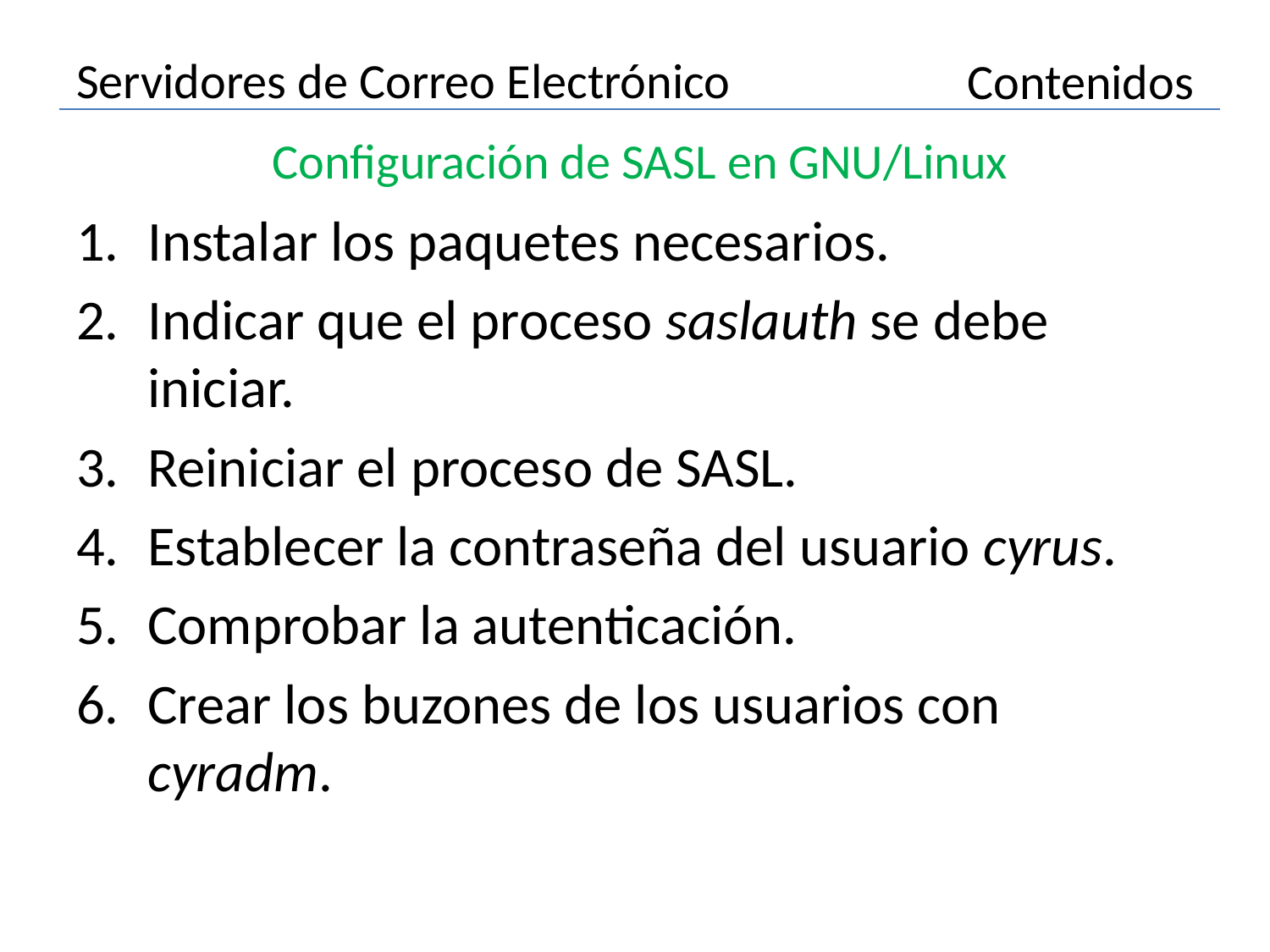

# Servidores de Correo Electrónico
Contenidos
Configuración de SASL en GNU/Linux
Instalar los paquetes necesarios.
Indicar que el proceso saslauth se debe iniciar.
Reiniciar el proceso de SASL.
Establecer la contraseña del usuario cyrus.
Comprobar la autenticación.
Crear los buzones de los usuarios con cyradm.